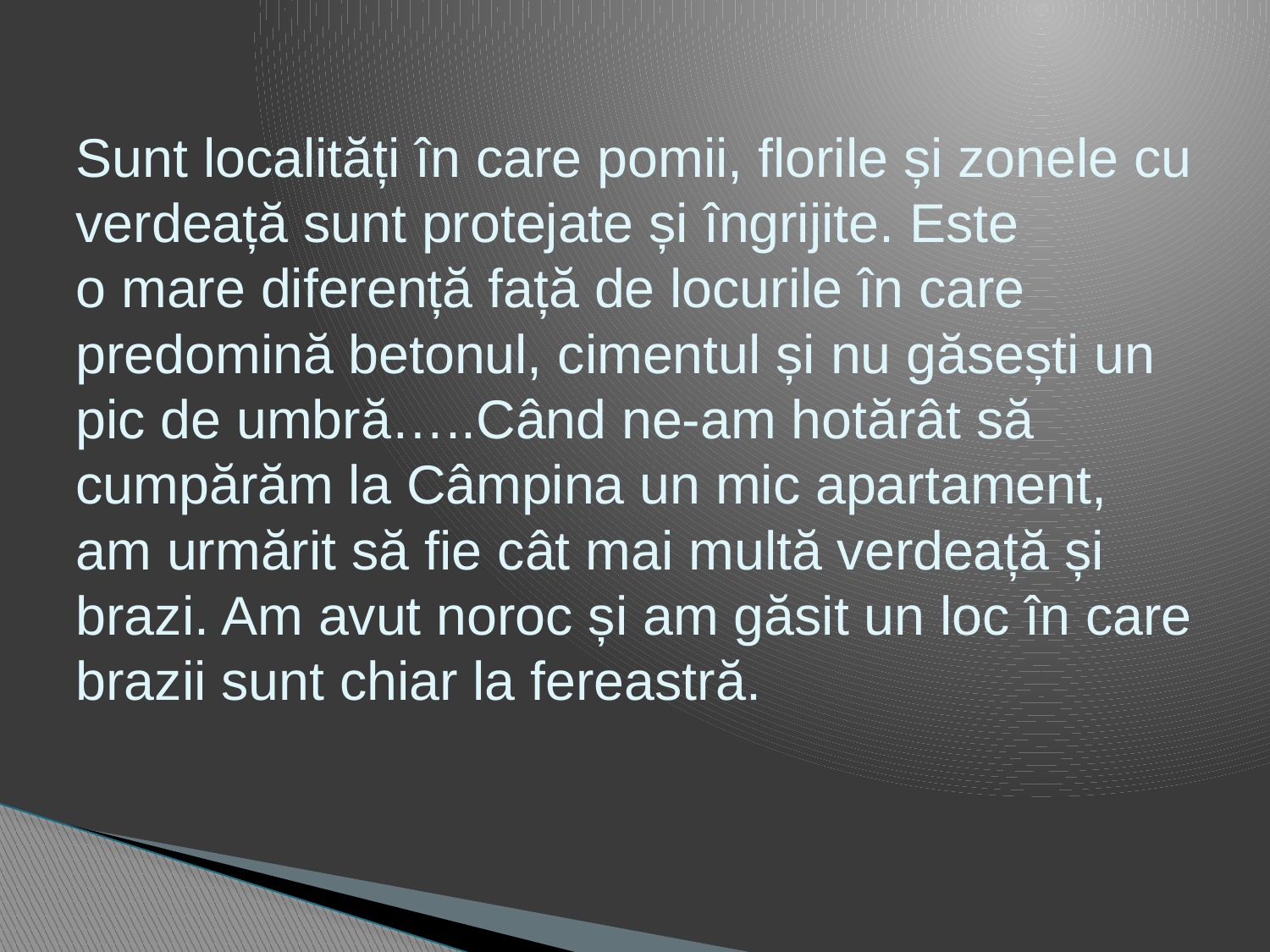

# Sunt localități în care pomii, florile și zonele cu verdeață sunt protejate și îngrijite. Este o mare diferență față de locurile în care predomină betonul, cimentul și nu găsești un pic de umbră…..Când ne-am hotărât să cumpărăm la Câmpina un mic apartament, am urmărit să fie cât mai multă verdeață și brazi. Am avut noroc și am găsit un loc în care brazii sunt chiar la fereastră.